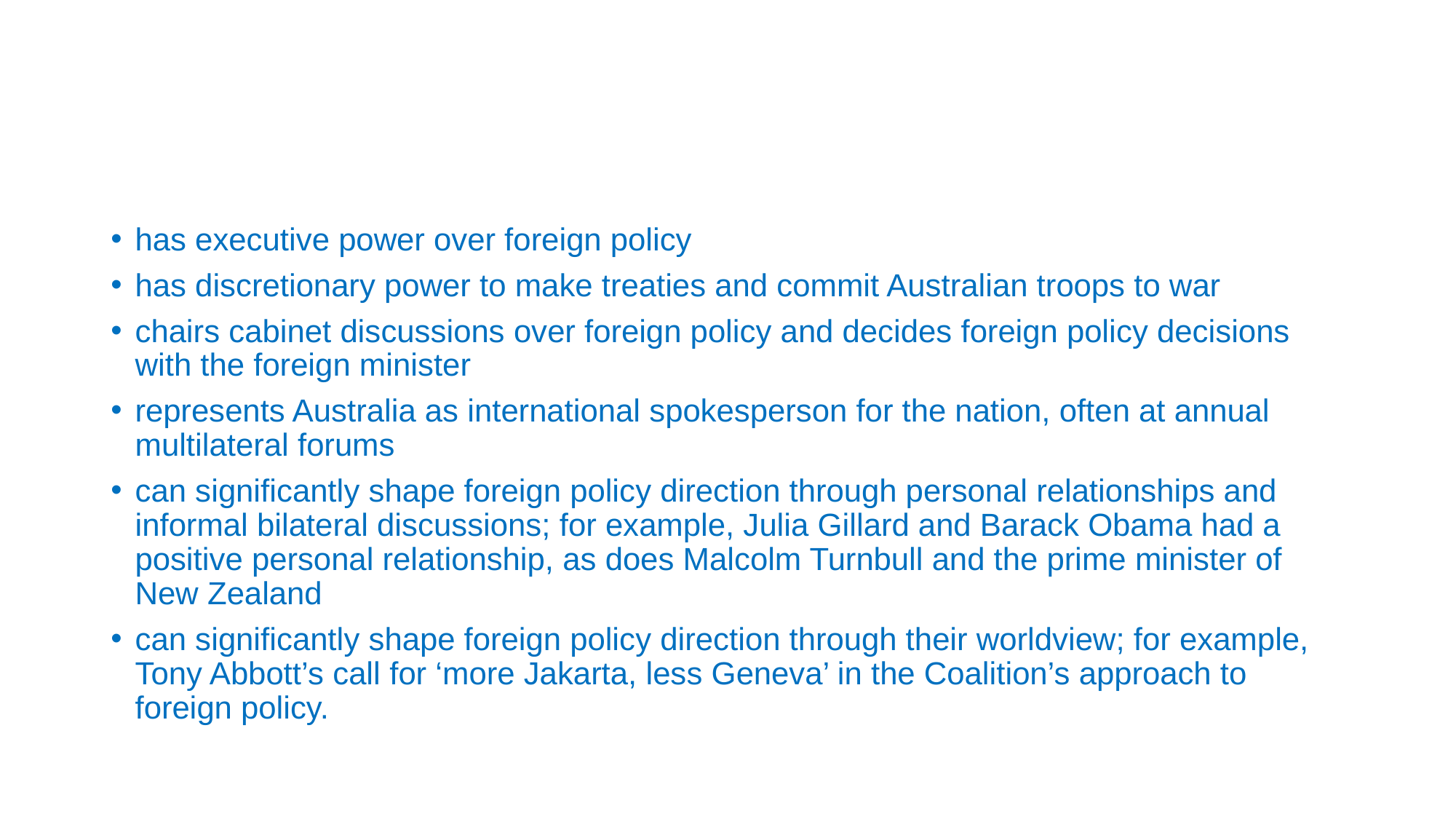

#
has executive power over foreign policy
has discretionary power to make treaties and commit Australian troops to war
chairs cabinet discussions over foreign policy and decides foreign policy decisions with the foreign minister
represents Australia as international spokesperson for the nation, often at annual multilateral forums
can significantly shape foreign policy direction through personal relationships and informal bilateral discussions; for example, Julia Gillard and Barack Obama had a positive personal relationship, as does Malcolm Turnbull and the prime minister of New Zealand
can significantly shape foreign policy direction through their worldview; for example, Tony Abbott’s call for ‘more Jakarta, less Geneva’ in the Coalition’s approach to foreign policy.